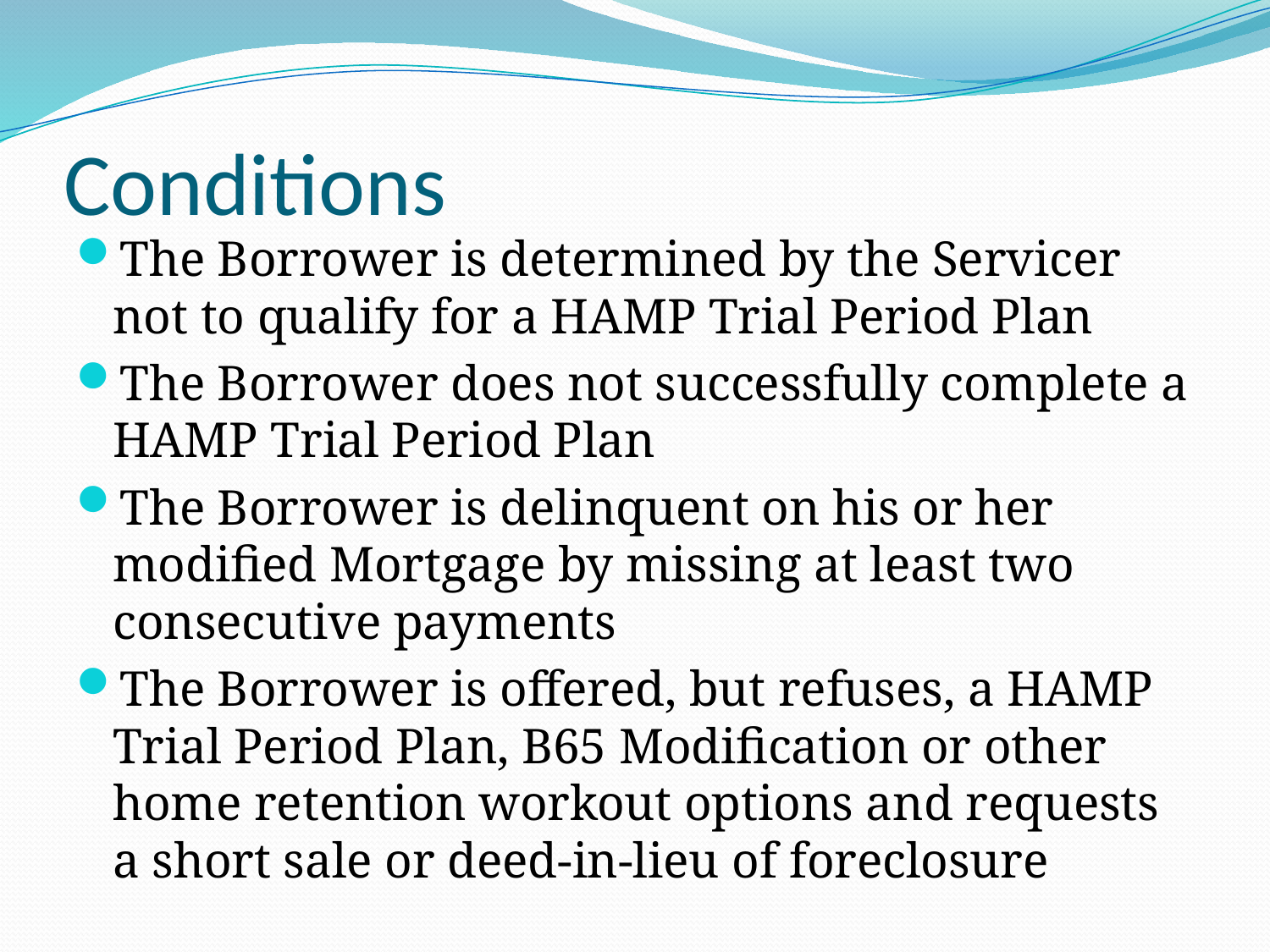

# Conditions
The Borrower is determined by the Servicer not to qualify for a HAMP Trial Period Plan
The Borrower does not successfully complete a HAMP Trial Period Plan
The Borrower is delinquent on his or her modified Mortgage by missing at least two consecutive payments
The Borrower is offered, but refuses, a HAMP Trial Period Plan, B65 Modification or other home retention workout options and requests a short sale or deed-in-lieu of foreclosure